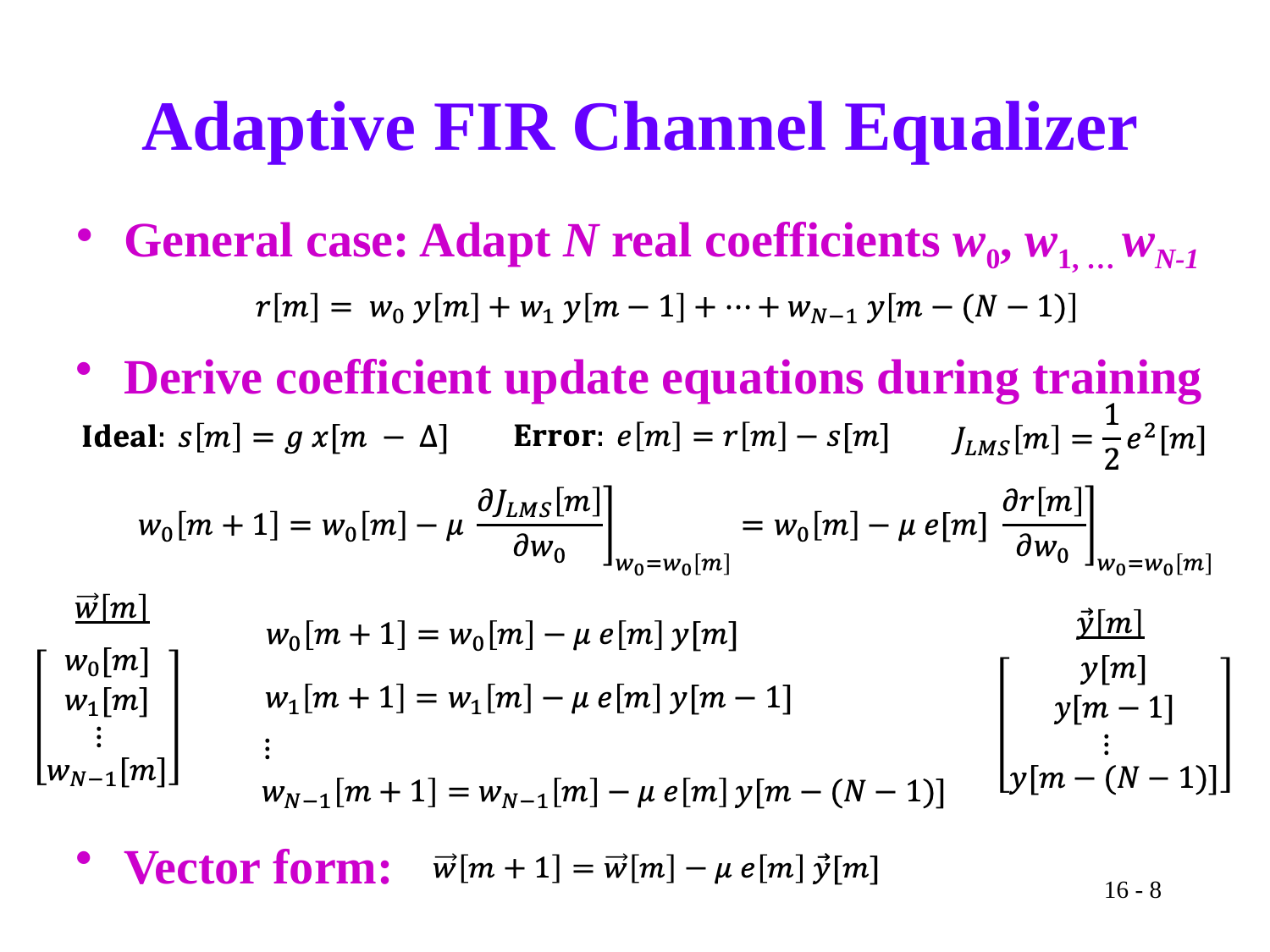

# Adaptive FIR Channel Equalizer
General case: Adapt N real coefficients w0, w1, … wN-1

Derive coefficient update equations during training

Vector form:

16 - 8